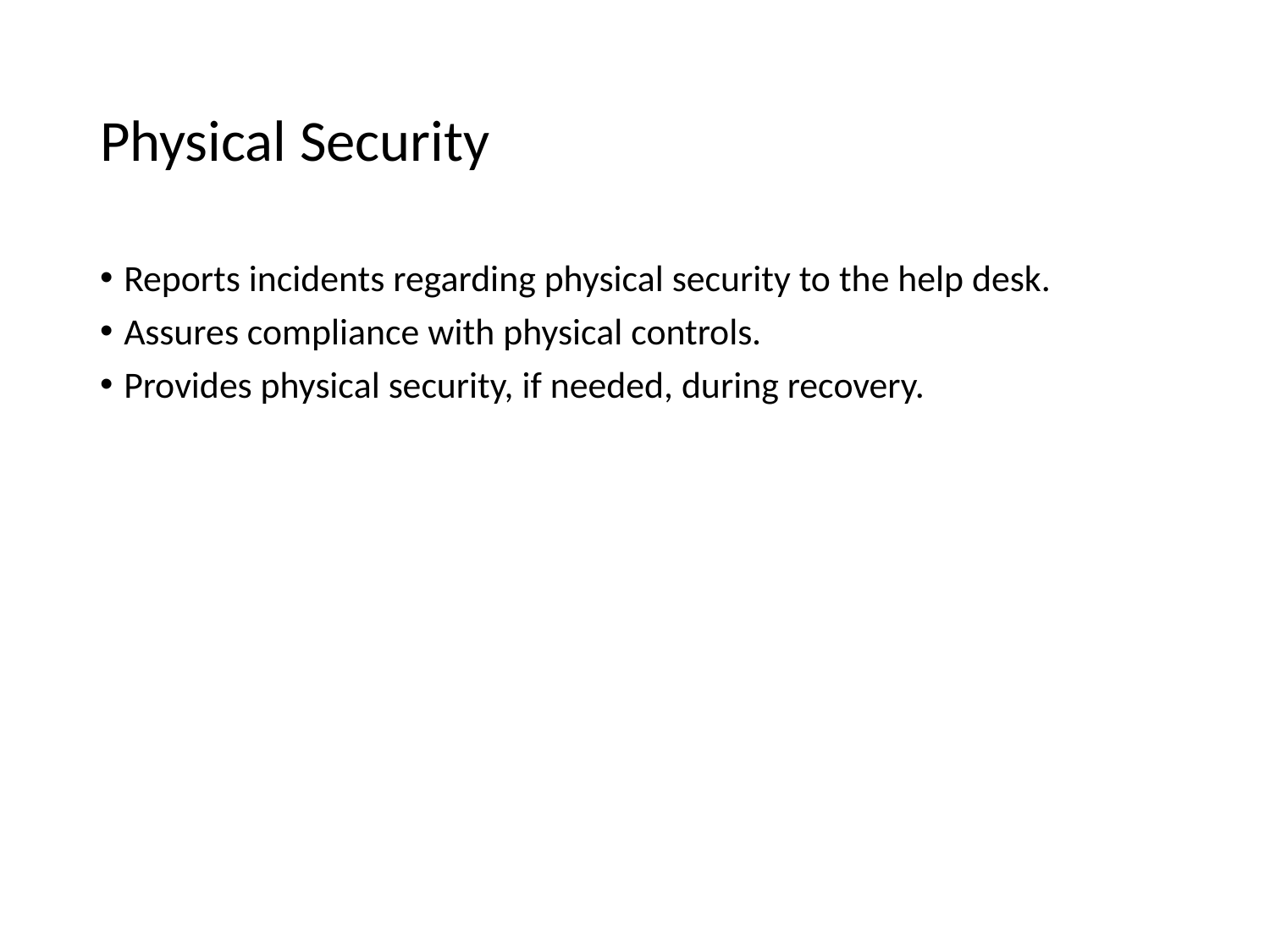

# Physical Security
Reports incidents regarding physical security to the help desk.
Assures compliance with physical controls.
Provides physical security, if needed, during recovery.